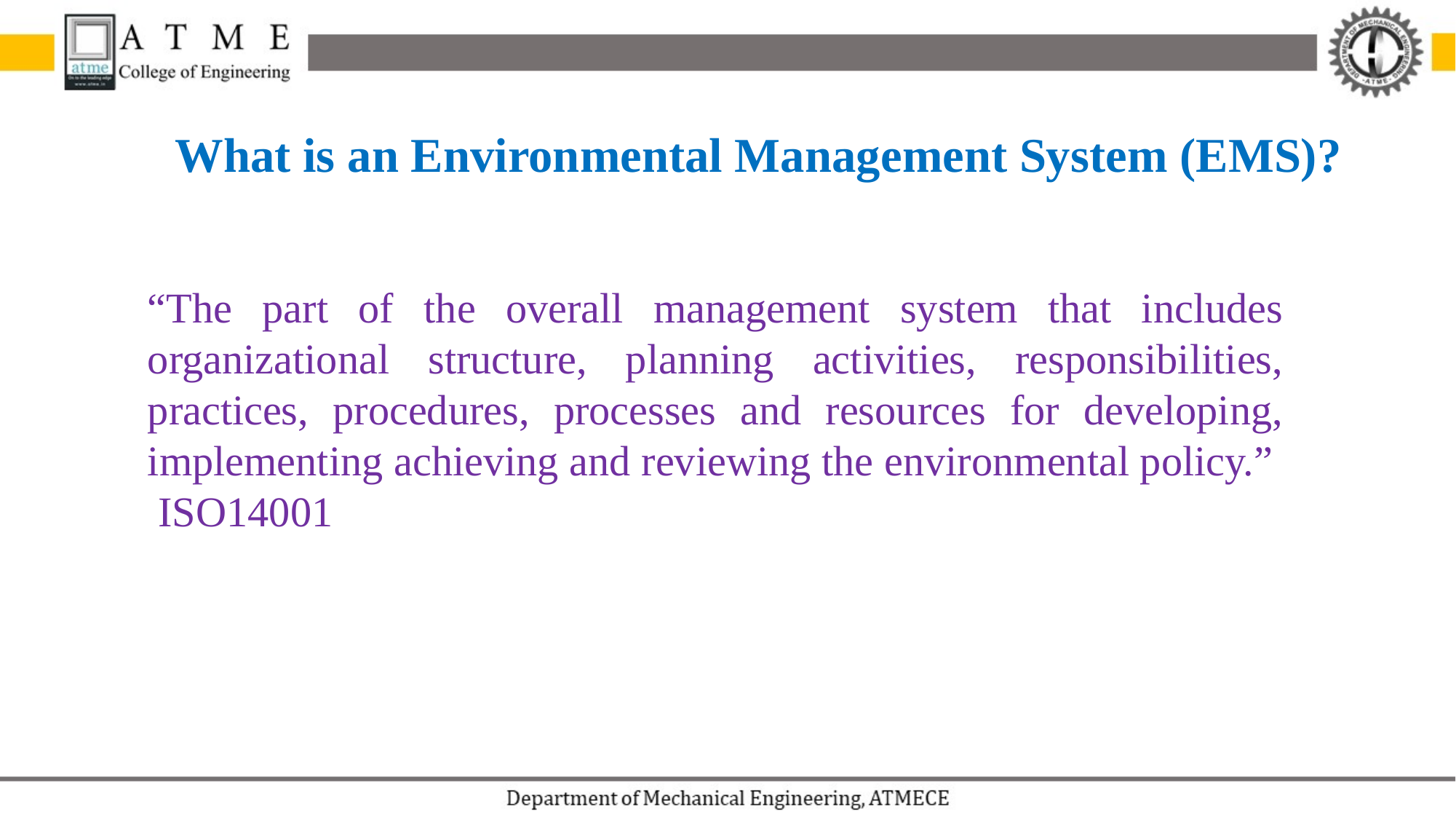

What is an Environmental Management System (EMS)?
“The part of the overall management system that includes organizational structure, planning activities, responsibilities, practices, procedures, processes and resources for developing, implementing achieving and reviewing the environmental policy.”   ISO14001